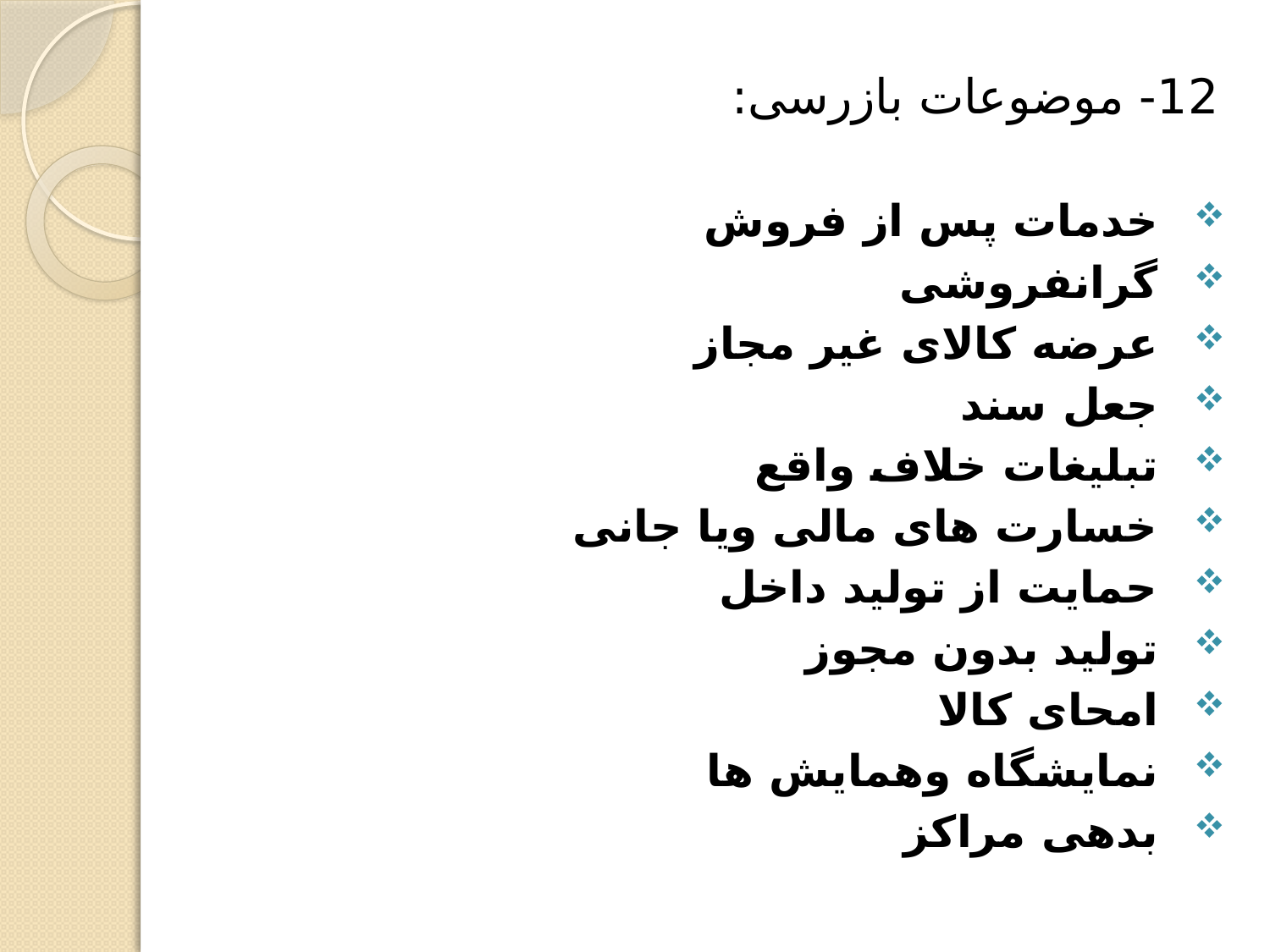

12- موضوعات بازرسی:

خدمات پس از فروش
گرانفروشی
عرضه کالای غیر مجاز
جعل سند
تبلیغات خلاف واقع
خسارت های مالی ویا جانی
حمایت از تولید داخل
تولید بدون مجوز
امحای کالا
نمایشگاه وهمایش ها
بدهی مراکز